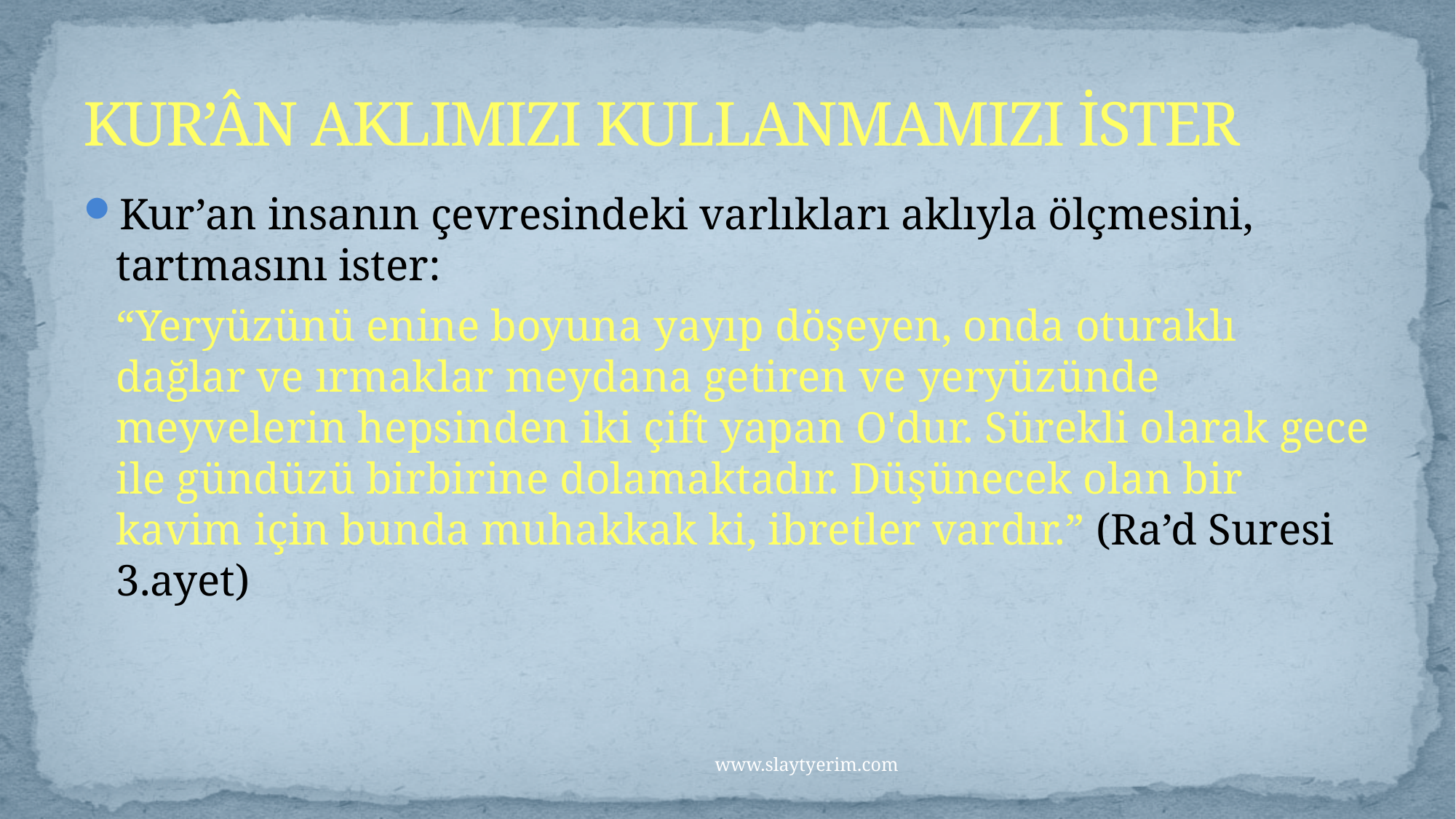

# KUR’ÂN AKLIMIZI KULLANMAMIZI İSTER
Kur’an insanın çevresindeki varlıkları aklıyla ölçmesini, tartmasını ister:
	“Yeryüzünü enine boyuna yayıp döşeyen, onda oturaklı dağlar ve ırmaklar meydana getiren ve yeryüzünde meyvelerin hepsinden iki çift yapan O'dur. Sürekli olarak gece ile gündüzü birbirine dolamaktadır. Düşünecek olan bir kavim için bunda muhakkak ki, ibretler vardır.” (Ra’d Suresi 3.ayet)
www.slaytyerim.com